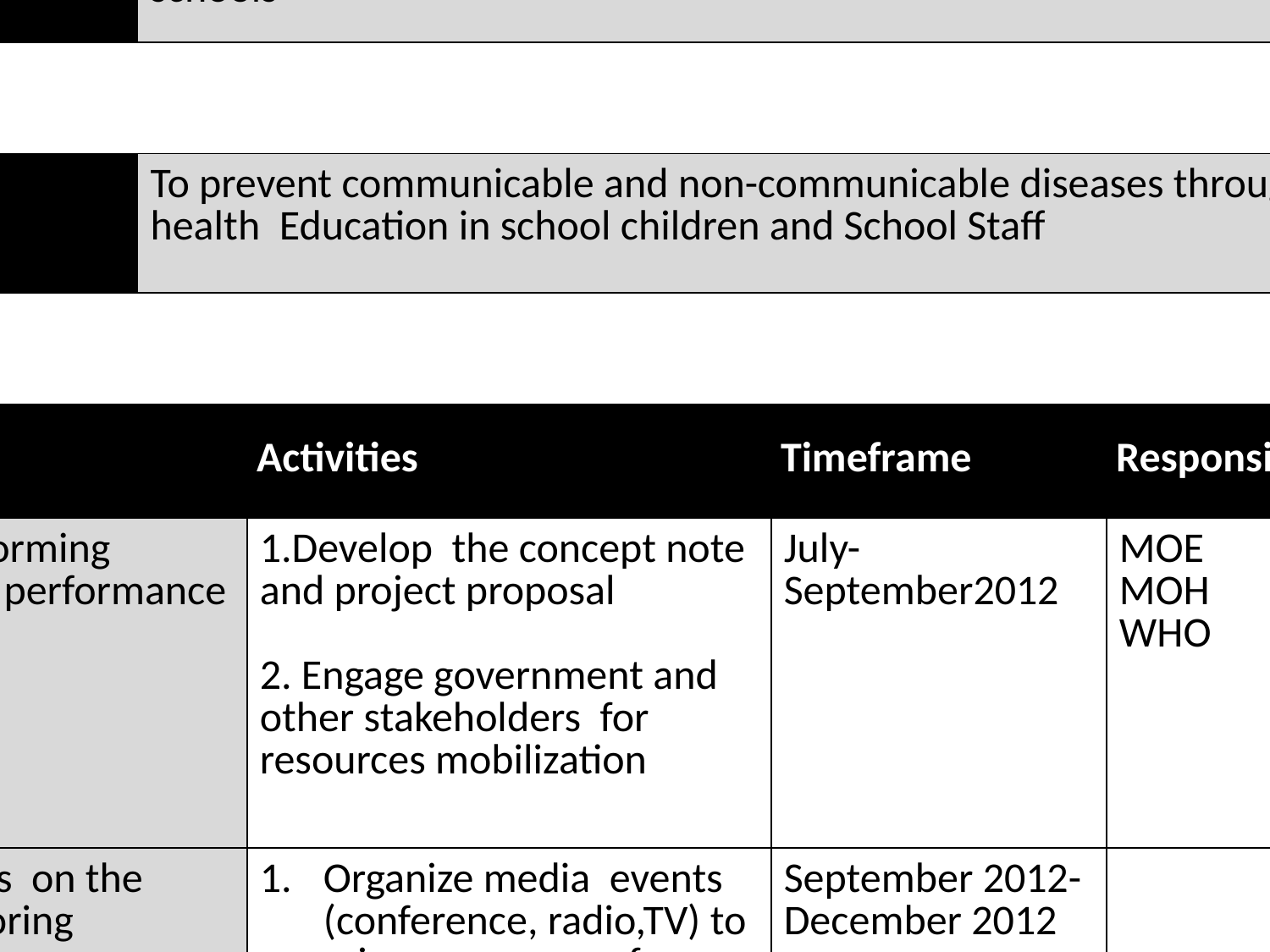

DEWORMING
| Program Name: | Health Promotion and prevention of communicable and non communicable diseases in schools |  |  |  |  |
| --- | --- | --- | --- | --- | --- |
|  |  |  |  |  |  |
| Goal: | To prevent communicable and non-communicable diseases through health promotion and health Education in school children and School Staff |  |  |  |  |
|  |  |  |  |  |  |
| Needs |  | Activities | Timeframe | Responsible | Verification of Completion |
| Assess impact of deworming program on academic performance and health outcomes of school children |  | 1.Develop the concept note and project proposal 2. Engage government and other stakeholders for resources mobilization | July-September2012 | MOE MOH WHO | 1.The proposal available 2.Government and other stakeholders engaged to support the activity |
| Community awareness on the importance of monitoring deworming program |  | Organize media events (conference, radio,TV) to raise awareness of students, Teachers and communities on the assessment 2. Organize community durbar and participatory workshops | September 2012- December 2012 |  | 1.Number of media events organized 2.Number of community participation workshop and durbar organized |
Short Term Action Plan
Deworming

02